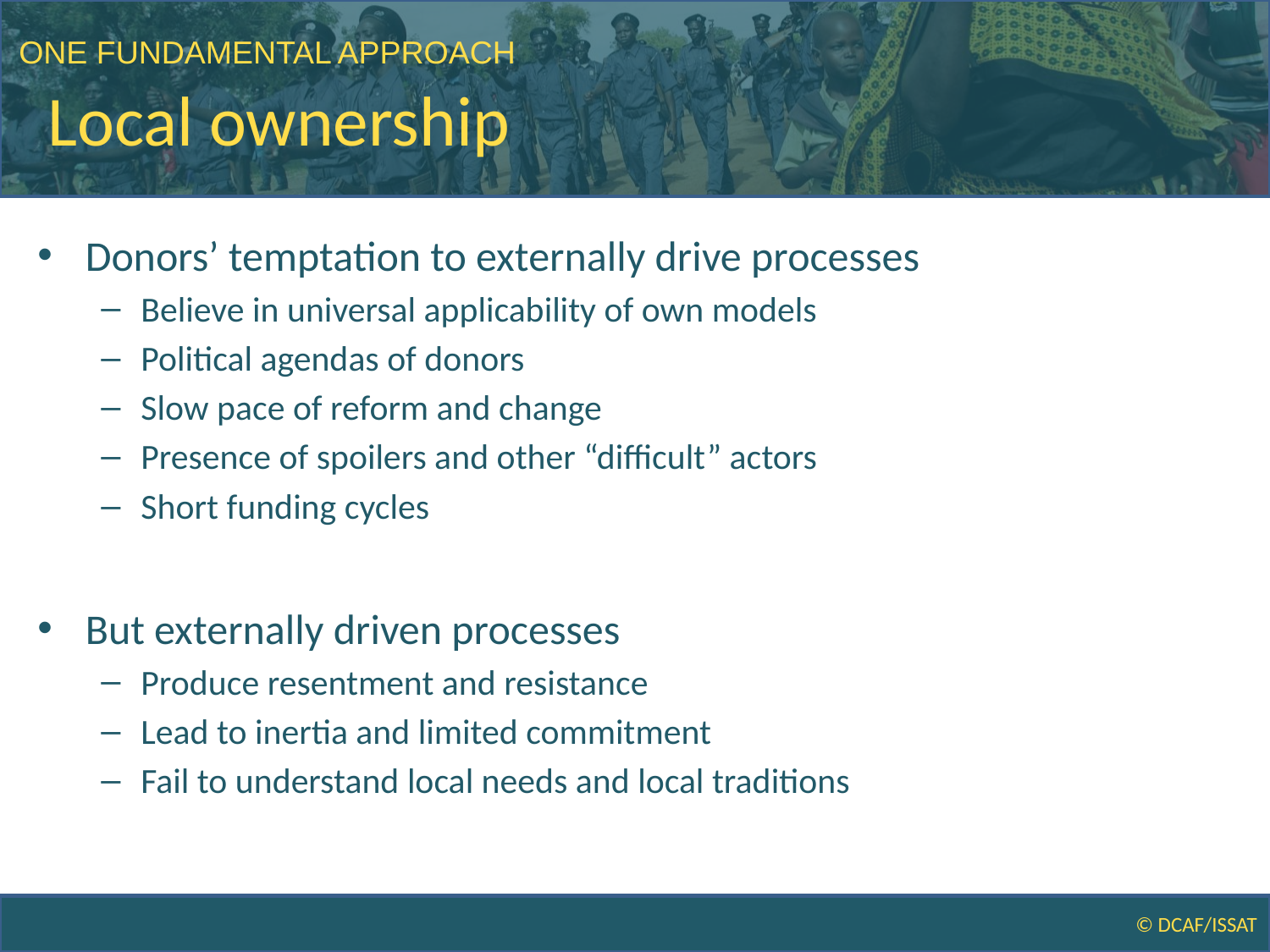

ONE FUNDAMENTAL APPROACH
# Local ownership
Donors’ temptation to externally drive processes
Believe in universal applicability of own models
Political agendas of donors
Slow pace of reform and change
Presence of spoilers and other “difficult” actors
Short funding cycles

But externally driven processes
Produce resentment and resistance
Lead to inertia and limited commitment
Fail to understand local needs and local traditions